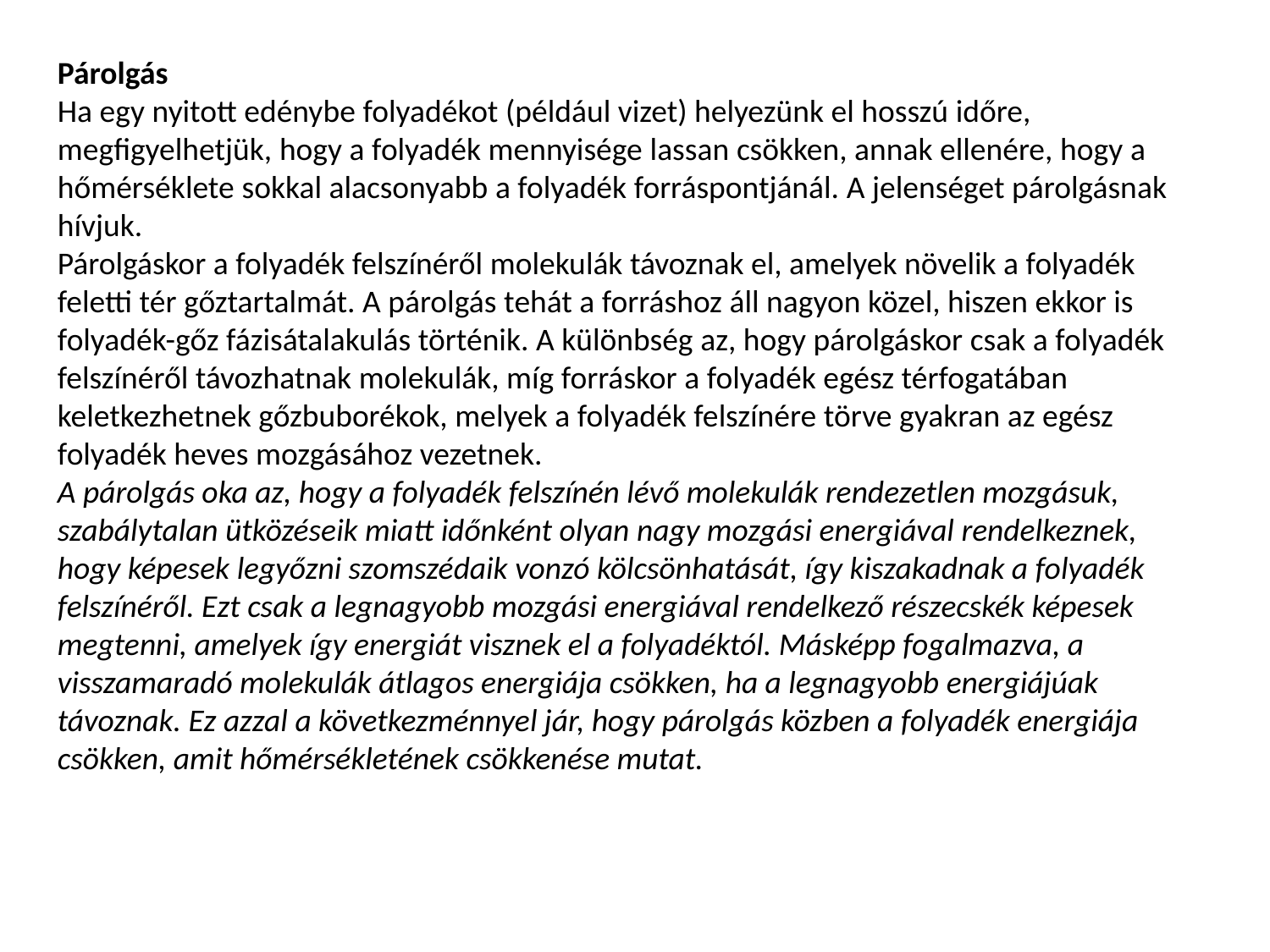

Párolgás
Ha egy nyitott edénybe folyadékot (például vizet) helyezünk el hosszú időre, megfigyelhetjük, hogy a folyadék mennyisége lassan csökken, annak ellenére, hogy a hőmérséklete sokkal alacsonyabb a folyadék forráspontjánál. A jelenséget párolgásnak hívjuk.
Párolgáskor a folyadék felszínéről molekulák távoznak el, amelyek növelik a folyadék feletti tér gőztartalmát. A párolgás tehát a forráshoz áll nagyon közel, hiszen ekkor is folyadék-gőz fázisátalakulás történik. A különbség az, hogy párolgáskor csak a folyadék felszínéről távozhatnak molekulák, míg forráskor a folyadék egész térfogatában keletkezhetnek gőzbuborékok, melyek a folyadék felszínére törve gyakran az egész folyadék heves mozgásához vezetnek.
A párolgás oka az, hogy a folyadék felszínén lévő molekulák rendezetlen mozgásuk, szabálytalan ütközéseik miatt időnként olyan nagy mozgási energiával rendelkeznek, hogy képesek legyőzni szomszédaik vonzó kölcsönhatását, így kiszakadnak a folyadék felszínéről. Ezt csak a legnagyobb mozgási energiával rendelkező részecskék képesek megtenni, amelyek így energiát visznek el a folyadéktól. Másképp fogalmazva, a visszamaradó molekulák átlagos energiája csökken, ha a legnagyobb energiájúak távoznak. Ez azzal a következménnyel jár, hogy párolgás közben a folyadék energiája csökken, amit hőmérsékletének csökkenése mutat.